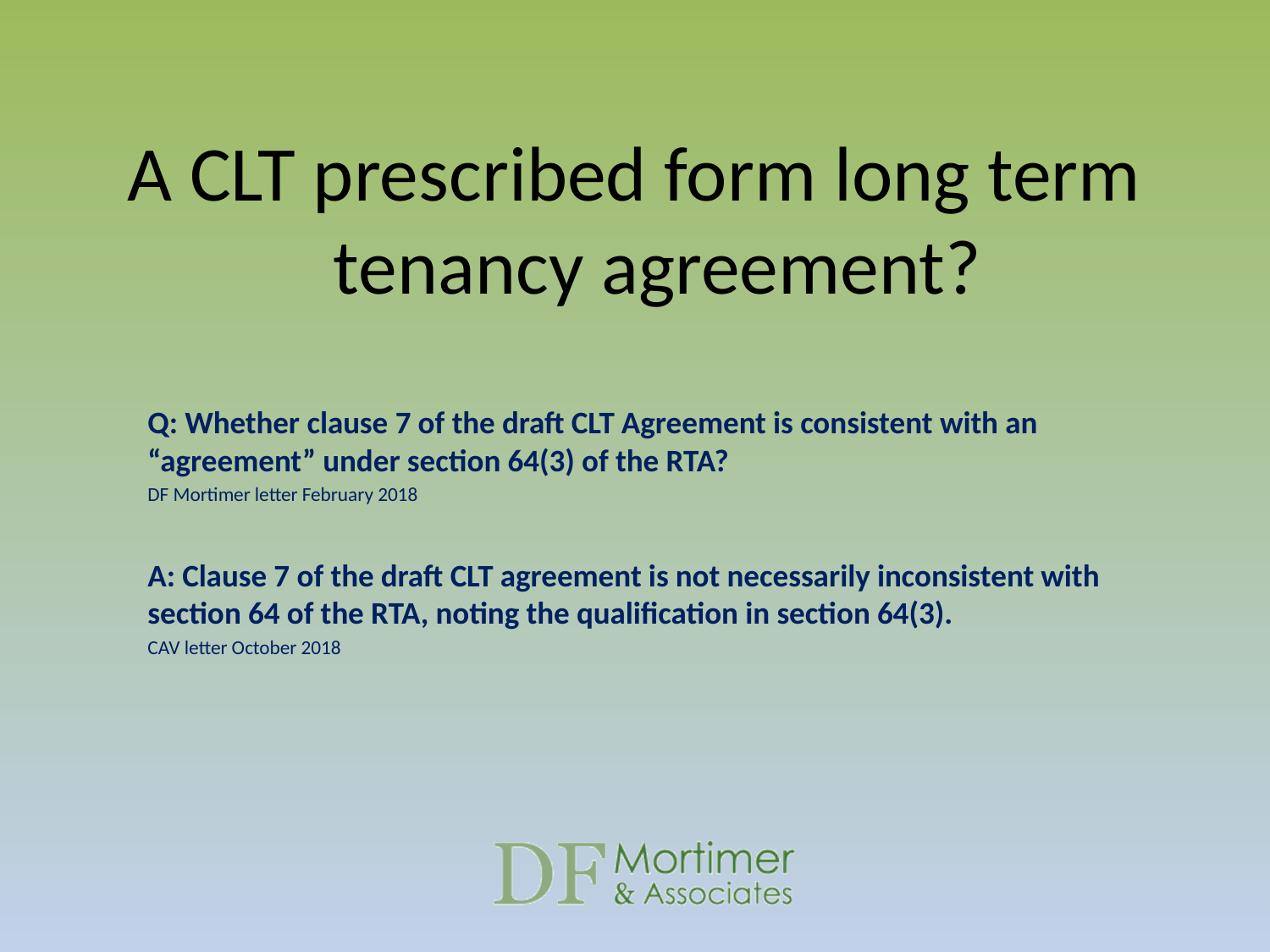

A CLT prescribed form long term tenancy agreement?
Q: Whether clause 7 of the draft CLT Agreement is consistent with an “agreement” under section 64(3) of the RTA?
DF Mortimer letter February 2018

A: Clause 7 of the draft CLT agreement is not necessarily inconsistent with section 64 of the RTA, noting the qualification in section 64(3).
CAV letter October 2018